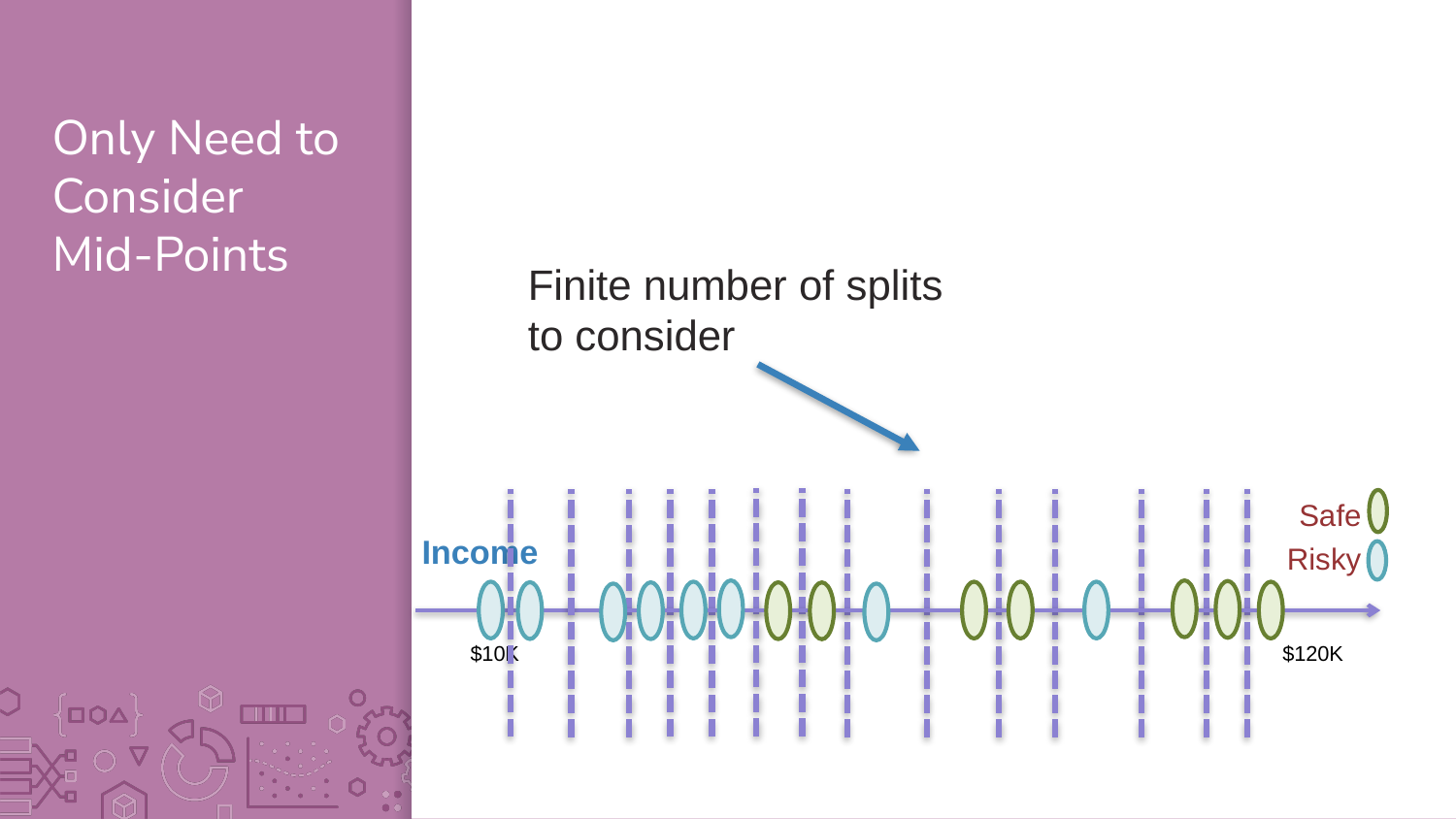

# Only Need to Consider Mid-Points
Finite number of splits to consider
Safe
Risky

Income

$10K
$120K